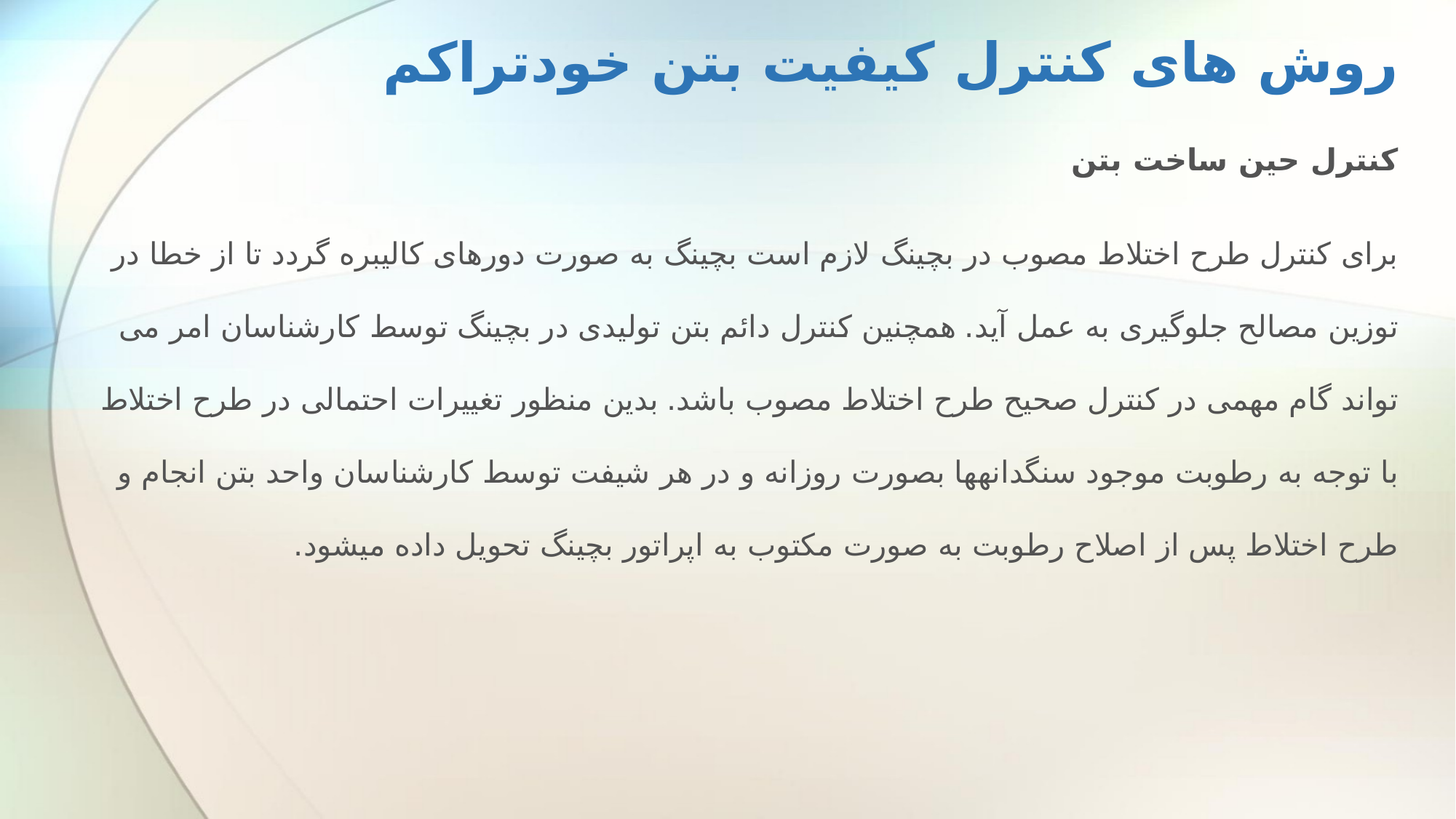

# روش های کنترل کیفیت بتن خودتراکم
کنترل حین ساخت بتن
برای کنترل طرح اختلاط مصوب در بچینگ لازم است بچینگ به صورت دوره­ای کالیبره گردد تا از خطا در توزین مصالح جلوگیری به عمل آید. همچنین کنترل دائم بتن تولیدی در بچینگ توسط کارشناسان امر می تواند گام مهمی در کنترل صحیح طرح اختلاط مصوب باشد. بدین منظور تغییرات احتمالی در طرح اختلاط با توجه به رطوبت موجود سنگدانه­ها بصورت روزانه و در هر شیفت توسط کارشناسان واحد بتن انجام و طرح اختلاط پس از اصلاح رطوبت به صورت مکتوب به اپراتور بچینگ تحویل داده می­شود.